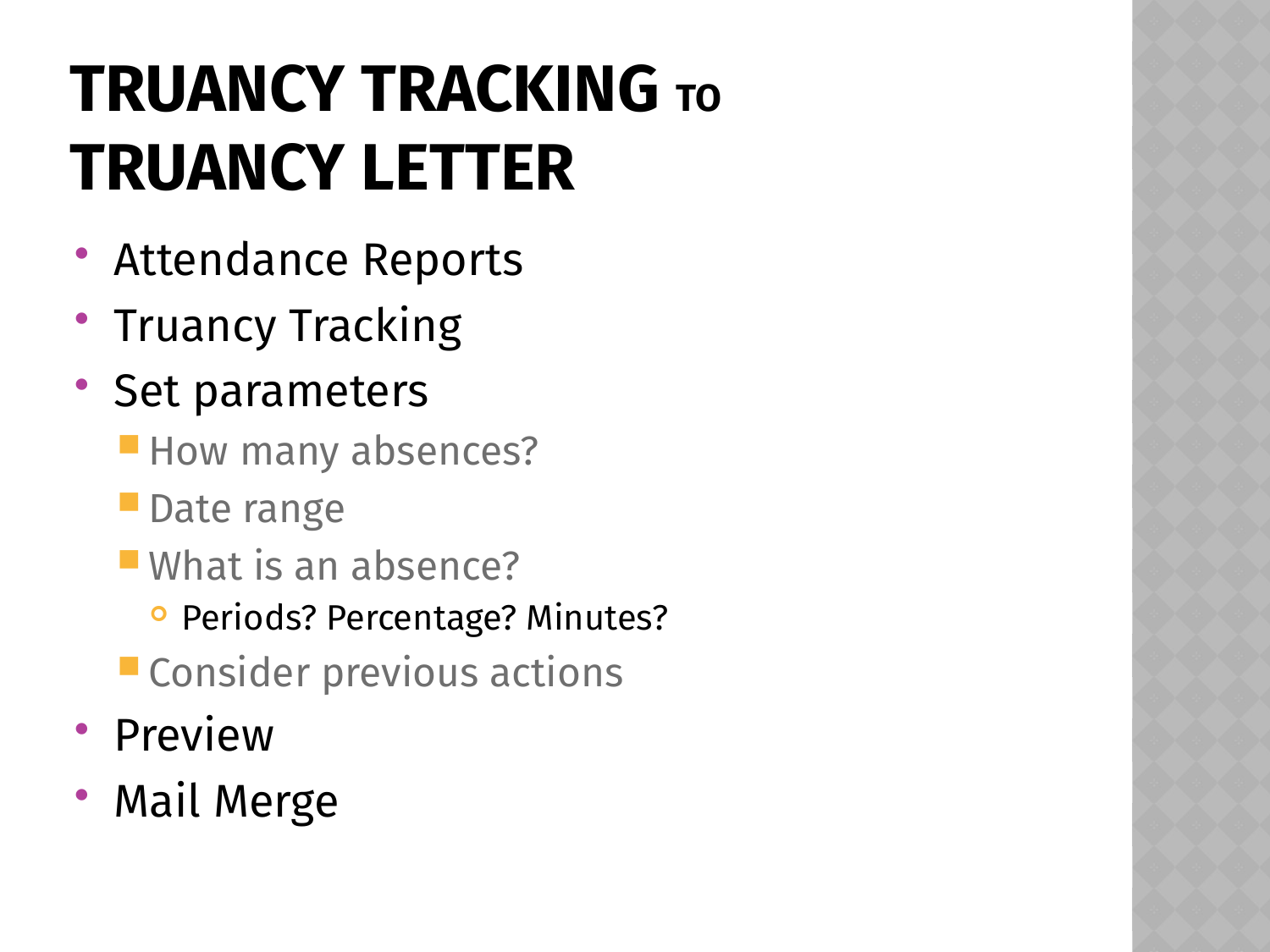

# Truancy tracking to truancy letter
Attendance Reports
Truancy Tracking
Set parameters
How many absences?
Date range
What is an absence?
Periods? Percentage? Minutes?
Consider previous actions
Preview
Mail Merge